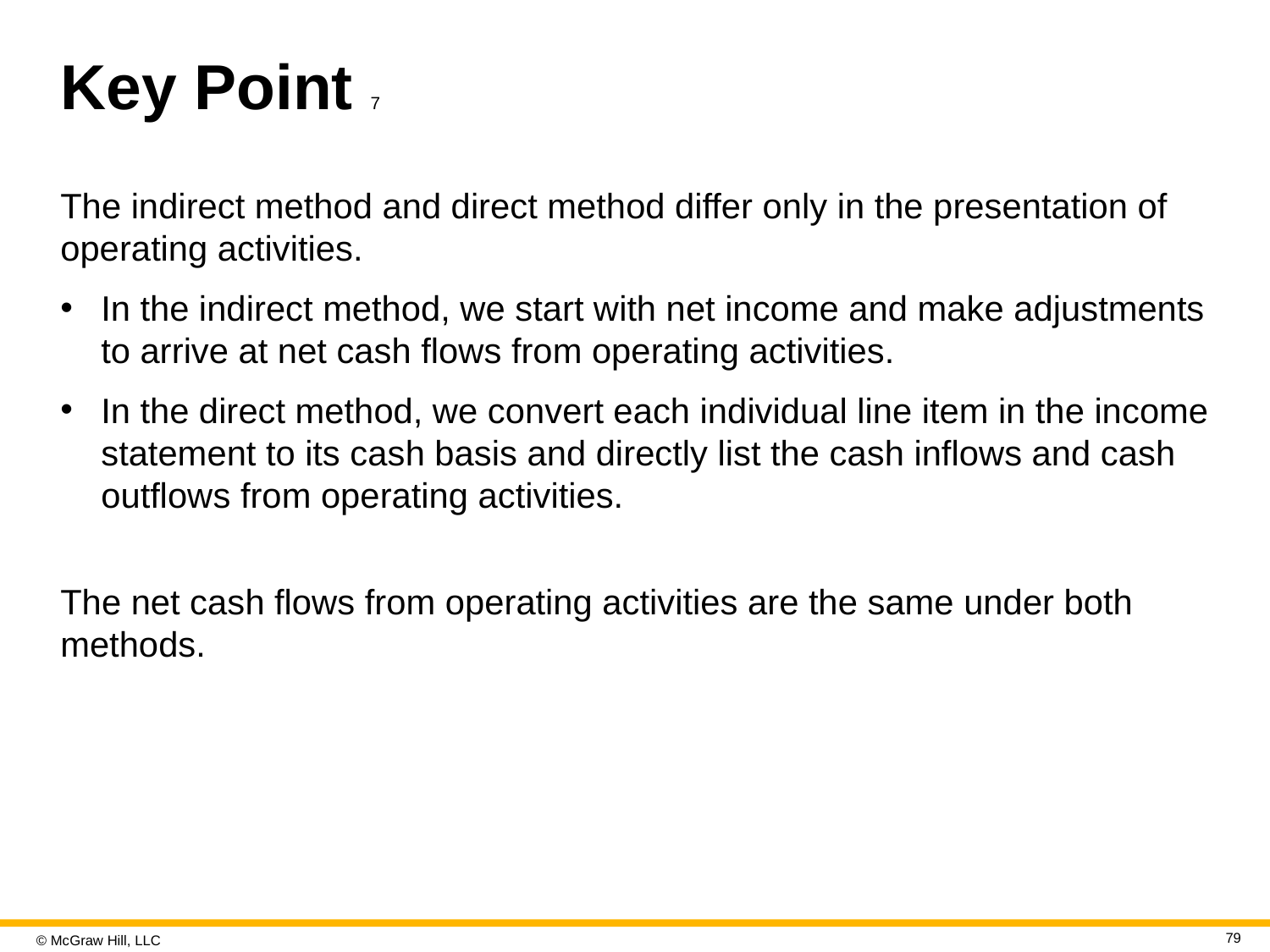

# Key Point 7
The indirect method and direct method differ only in the presentation of operating activities.
In the indirect method, we start with net income and make adjustments to arrive at net cash flows from operating activities.
In the direct method, we convert each individual line item in the income statement to its cash basis and directly list the cash inflows and cash outflows from operating activities.
The net cash flows from operating activities are the same under both methods.
79